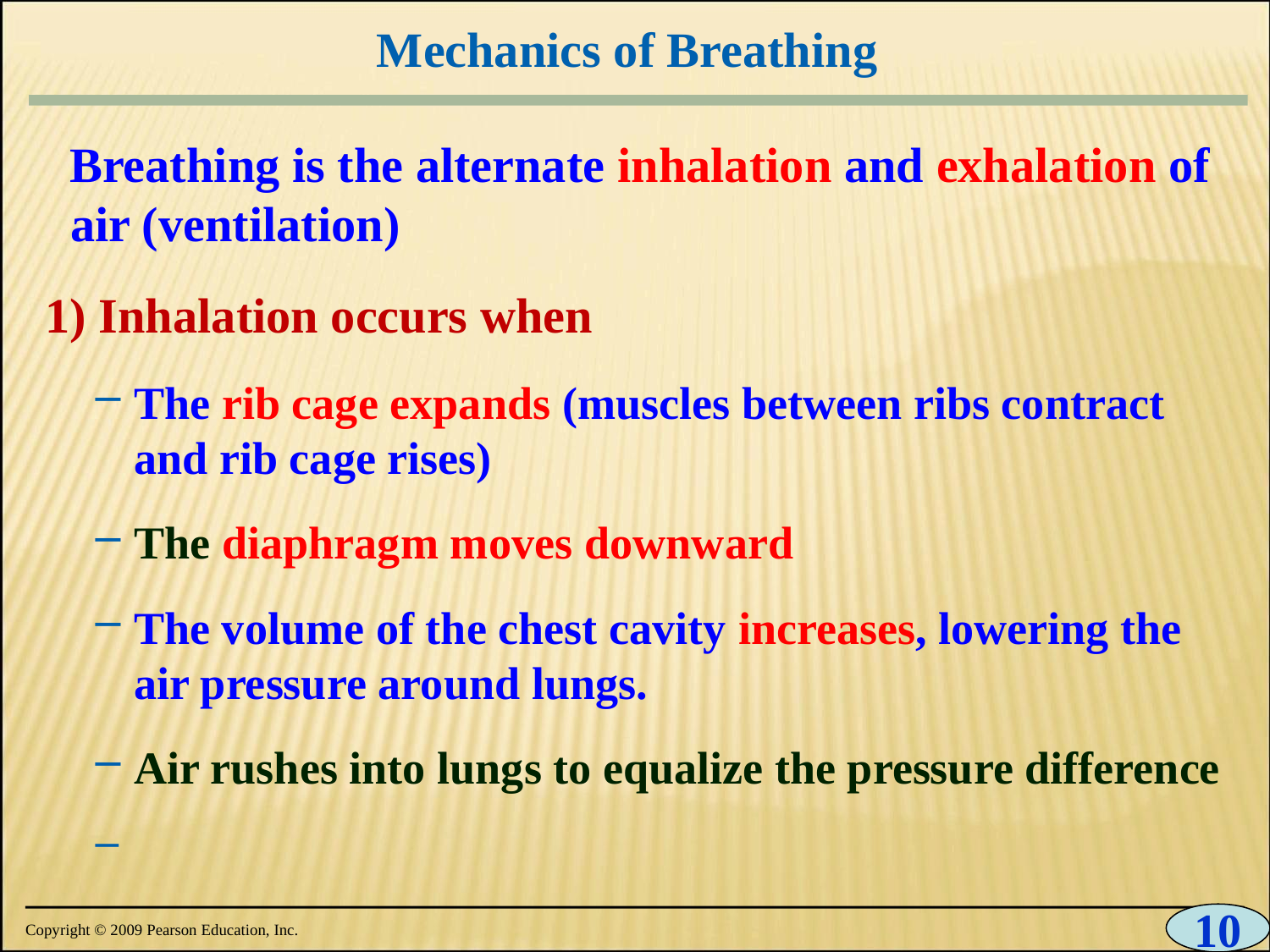

# Mechanics of Breathing
0

   Breathing is the alternate inhalation and exhalation of air (ventilation)
 1) Inhalation occurs when
The rib cage expands (muscles between ribs contract and rib cage rises)
The diaphragm moves downward
The volume of the chest cavity increases, lowering the air pressure around lungs.
Air rushes into lungs to equalize the pressure difference

10

Copyright © 2009 Pearson Education, Inc.